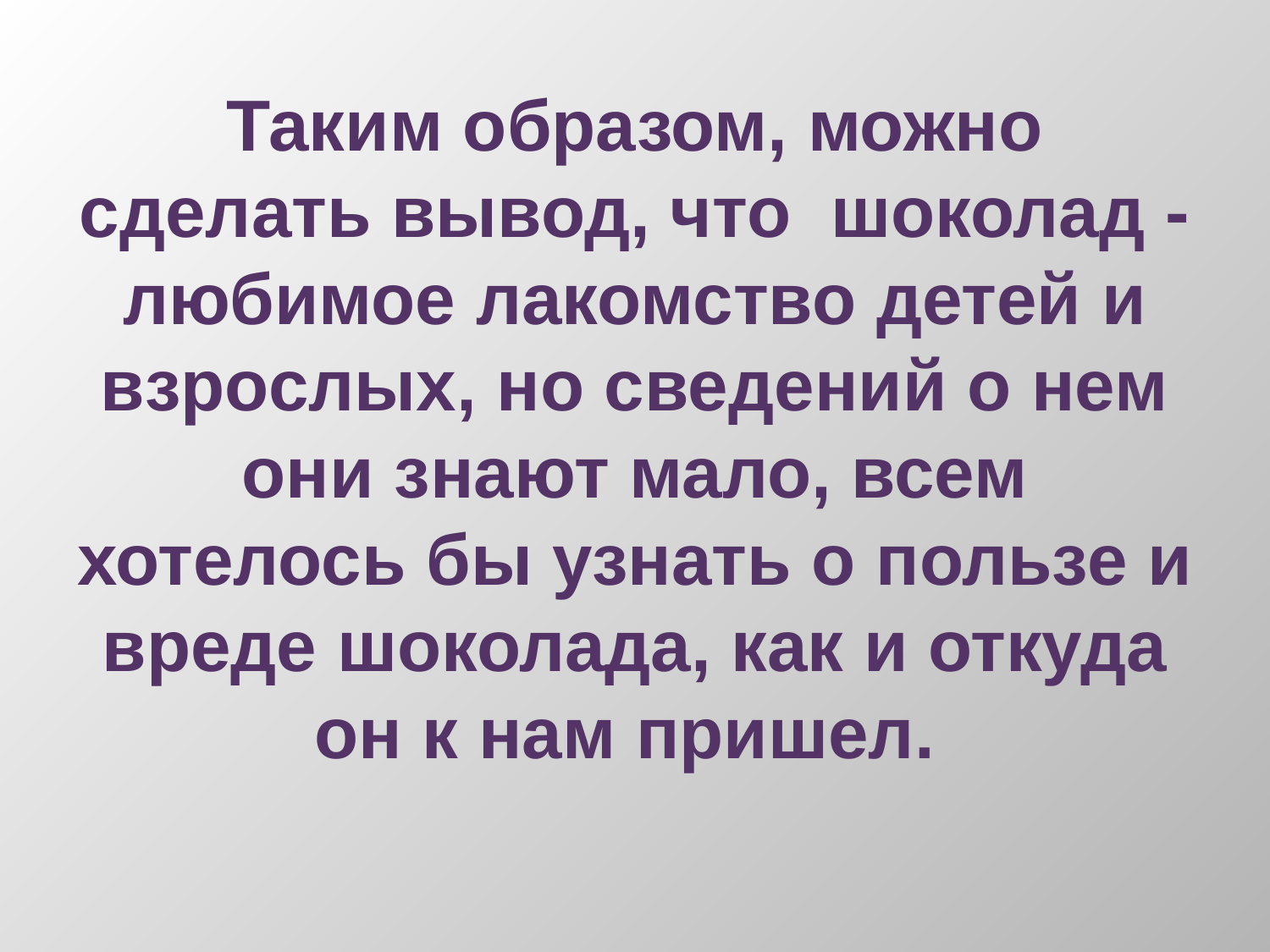

# Таким образом, можно сделать вывод, что  шоколад - любимое лакомство детей и взрослых, но сведений о нем они знают мало, всем хотелось бы узнать о пользе и вреде шоколада, как и откуда он к нам пришел.